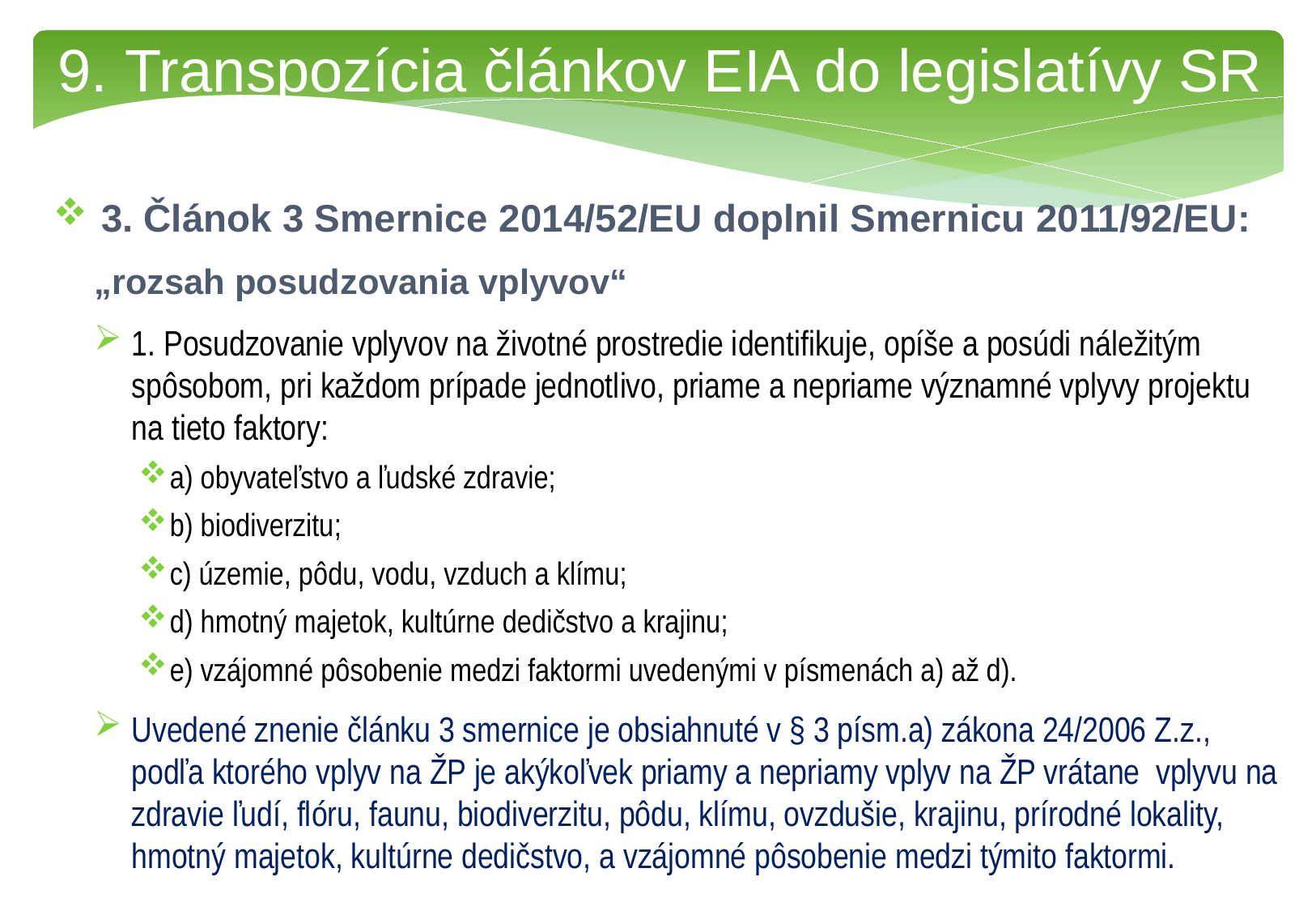

9. Transpozícia článkov EIA do legislatívy SR
 3. Článok 3 Smernice 2014/52/EU doplnil Smernicu 2011/92/EU:
„rozsah posudzovania vplyvov“
1. Posudzovanie vplyvov na životné prostredie identifikuje, opíše a posúdi náležitým spôsobom, pri každom prípade jednotlivo, priame a nepriame významné vplyvy projektu na tieto faktory:
a) obyvateľstvo a ľudské zdravie;
b) biodiverzitu;
c) územie, pôdu, vodu, vzduch a klímu;
d) hmotný majetok, kultúrne dedičstvo a krajinu;
e) vzájomné pôsobenie medzi faktormi uvedenými v písmenách a) až d).
Uvedené znenie článku 3 smernice je obsiahnuté v § 3 písm.a) zákona 24/2006 Z.z., podľa ktorého vplyv na ŽP je akýkoľvek priamy a nepriamy vplyv na ŽP vrátane  vplyvu na zdravie ľudí, flóru, faunu, biodiverzitu, pôdu, klímu, ovzdušie, krajinu, prírodné lokality, hmotný majetok, kultúrne dedičstvo, a vzájomné pôsobenie medzi týmito faktormi.